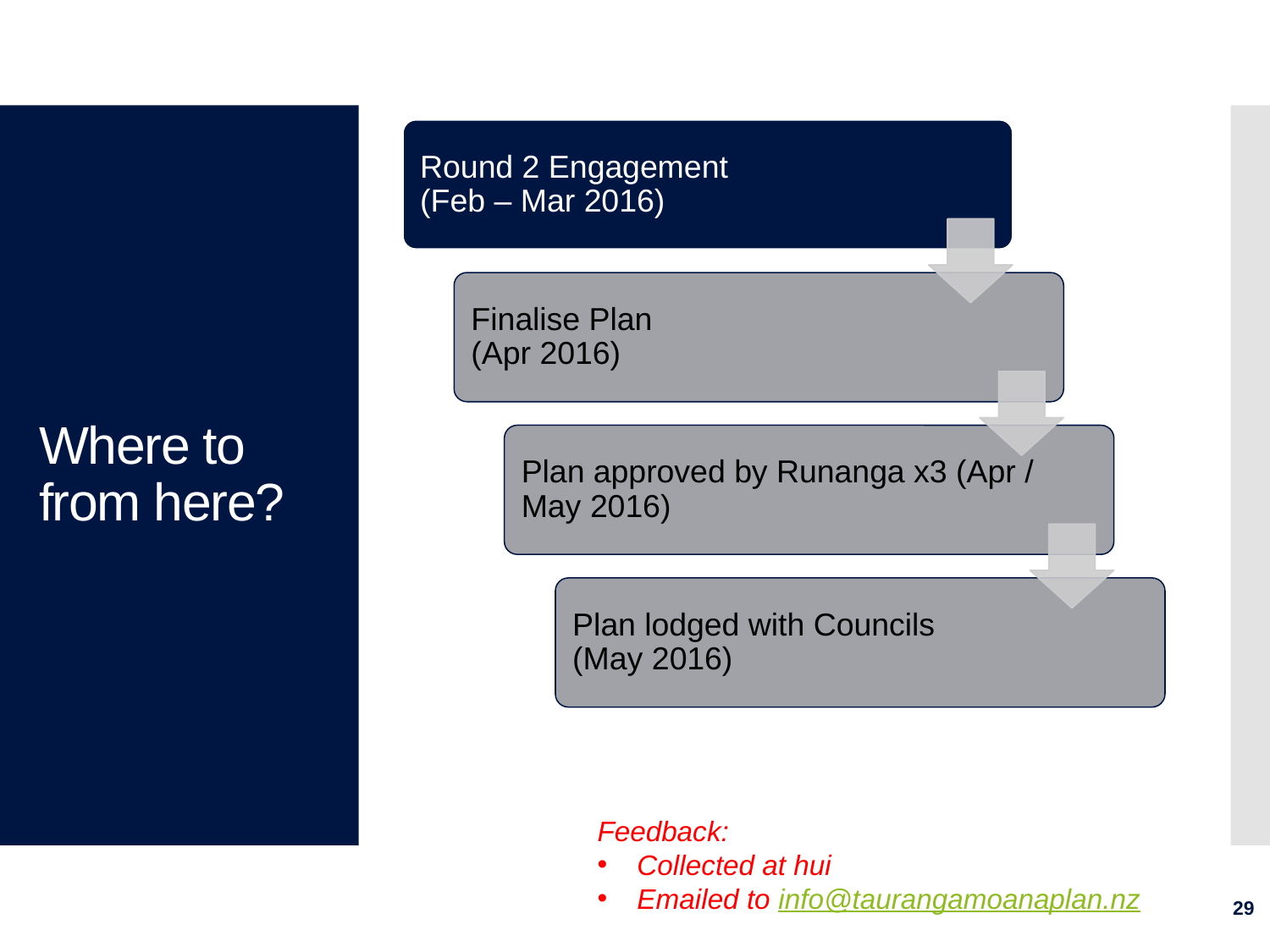

Round 2 Engagement
(Feb – Mar 2016)
Finalise Plan
(Apr 2016)
Plan approved by Runanga x3 (Apr / May 2016)
Plan lodged with Councils
(May 2016)

# Where to from here?
Feedback:
Collected at hui
Emailed to info@taurangamoanaplan.nz
29